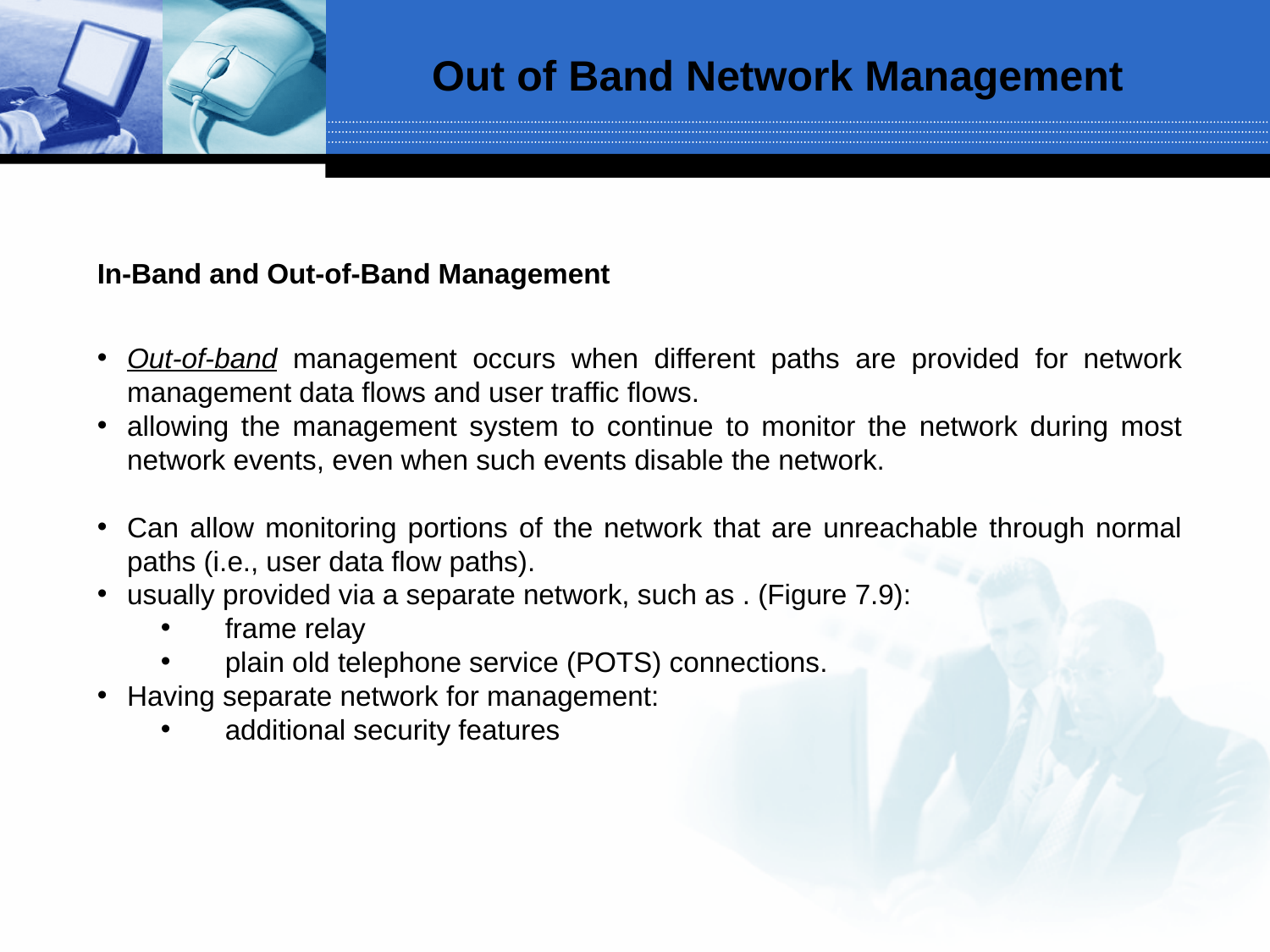

Out of Band Network Management
In-Band and Out-of-Band Management

Out-of-band management occurs when different paths are provided for network management data flows and user traffic flows.
allowing the management system to continue to monitor the network during most network events, even when such events disable the network.

Can allow monitoring portions of the network that are unreachable through normal paths (i.e., user data flow paths).
usually provided via a separate network, such as . (Figure 7.9):
frame relay
plain old telephone service (POTS) connections.
Having separate network for management:
additional security features